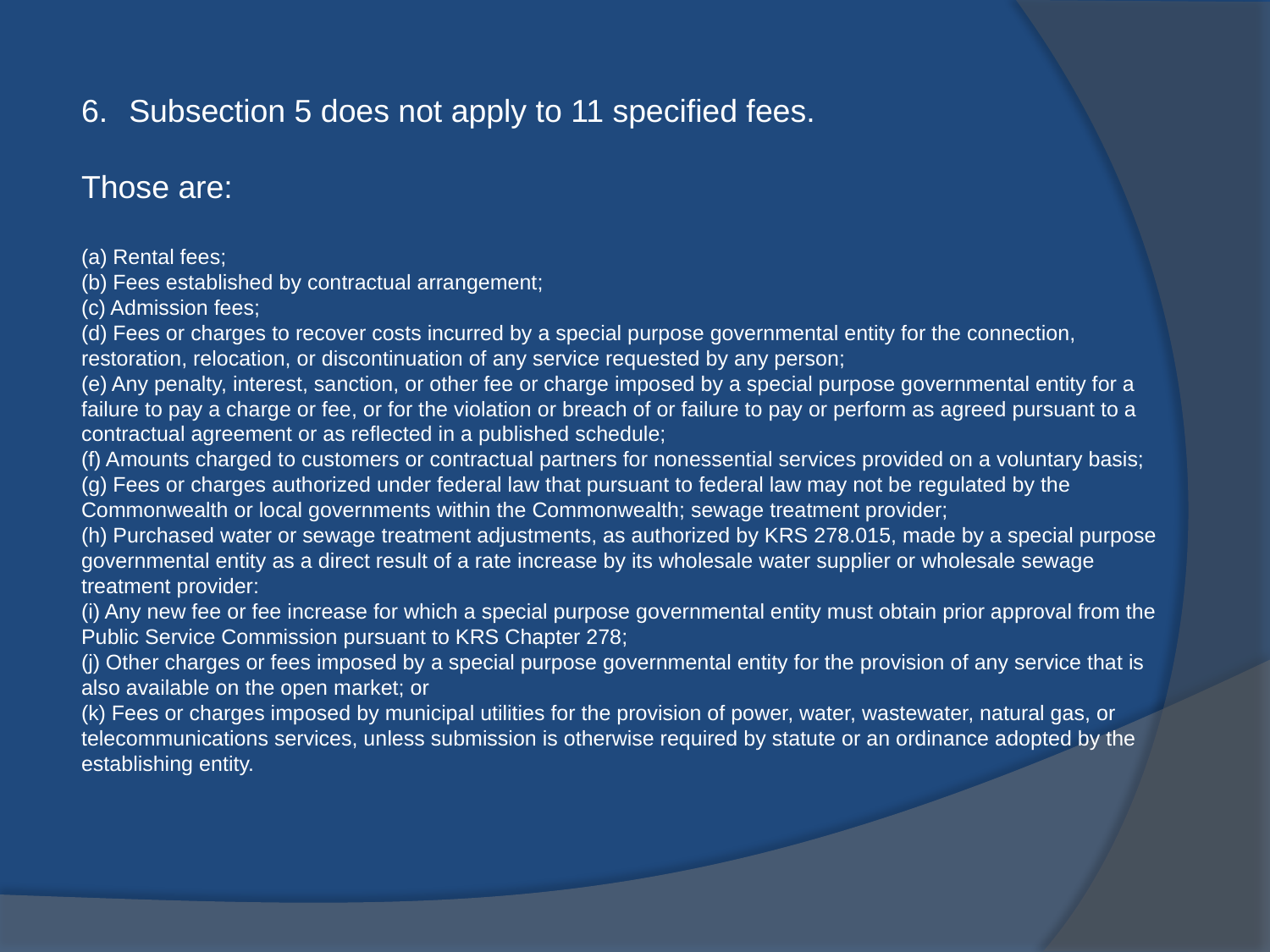

Subsection 5 does not apply to 11 specified fees.

Those are:

(a) Rental fees;
(b) Fees established by contractual arrangement;
(c) Admission fees;
(d) Fees or charges to recover costs incurred by a special purpose governmental entity for the connection, restoration, relocation, or discontinuation of any service requested by any person;
(e) Any penalty, interest, sanction, or other fee or charge imposed by a special purpose governmental entity for a failure to pay a charge or fee, or for the violation or breach of or failure to pay or perform as agreed pursuant to a contractual agreement or as reflected in a published schedule;
(f) Amounts charged to customers or contractual partners for nonessential services provided on a voluntary basis;
(g) Fees or charges authorized under federal law that pursuant to federal law may not be regulated by the Commonwealth or local governments within the Commonwealth; sewage treatment provider;
(h) Purchased water or sewage treatment adjustments, as authorized by KRS 278.015, made by a special purpose governmental entity as a direct result of a rate increase by its wholesale water supplier or wholesale sewage treatment provider:
(i) Any new fee or fee increase for which a special purpose governmental entity must obtain prior approval from the Public Service Commission pursuant to KRS Chapter 278;
(j) Other charges or fees imposed by a special purpose governmental entity for the provision of any service that is also available on the open market; or
(k) Fees or charges imposed by municipal utilities for the provision of power, water, wastewater, natural gas, or telecommunications services, unless submission is otherwise required by statute or an ordinance adopted by the establishing entity.
#